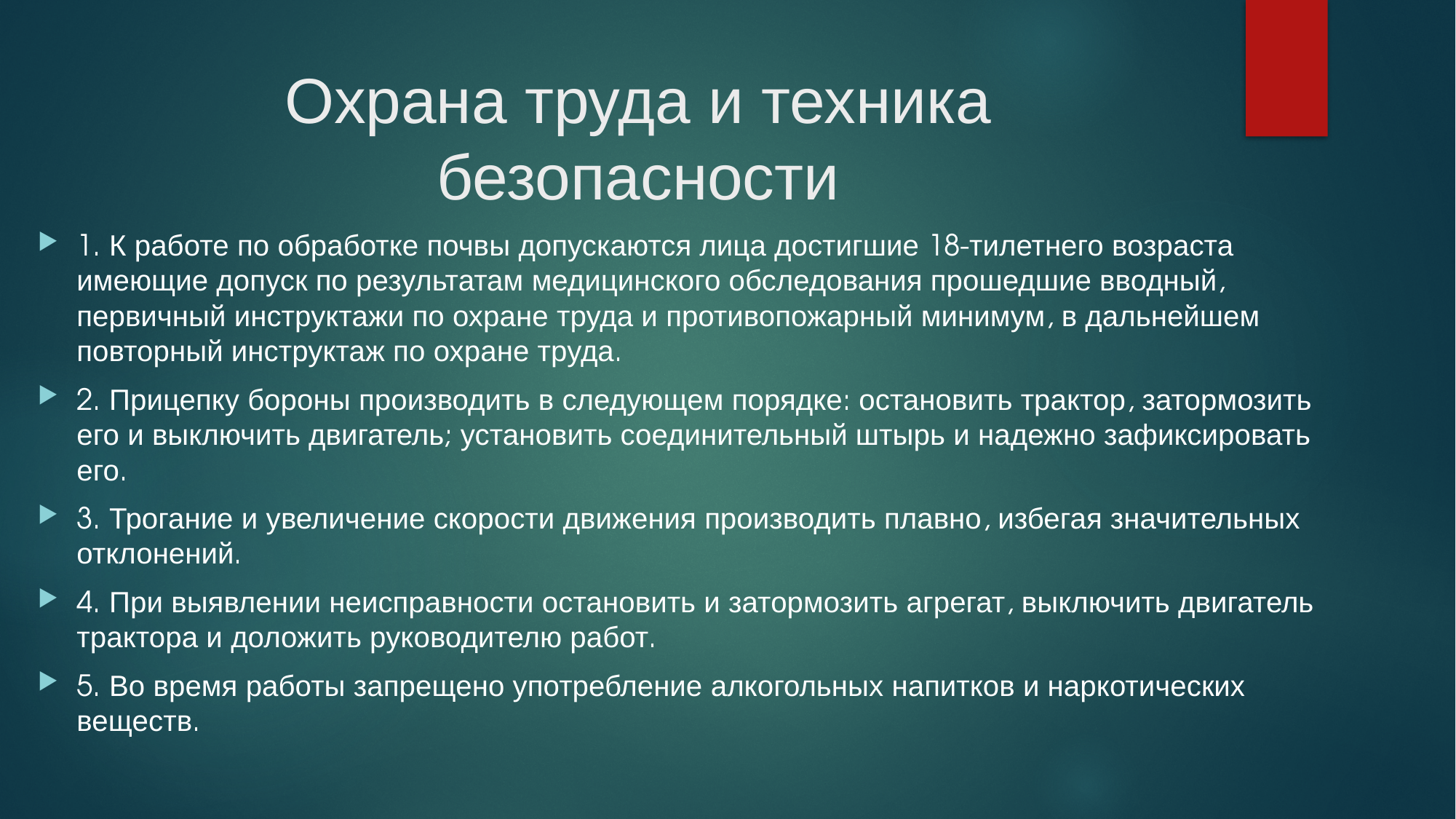

# Охрана труда и техника безопасности
1. К работе по обработке почвы допускаются лица достигшие 18-тилетнего возраста имеющие допуск по результатам медицинского обследования прошедшие вводный, первичный инструктажи по охране труда и противопожарный минимум, в дальнейшем повторный инструктаж по охране труда.
2. Прицепку бороны производить в следующем порядке: остановить трактор, затормозить его и выключить двигатель; установить соединительный штырь и надежно зафиксировать его.
3. Трогание и увеличение скорости движения производить плавно, избегая значительных отклонений.
4. При выявлении неисправности остановить и затормозить агрегат, выключить двигатель трактора и доложить руководителю работ.
5. Во время работы запрещено употребление алкогольных напитков и наркотических веществ.